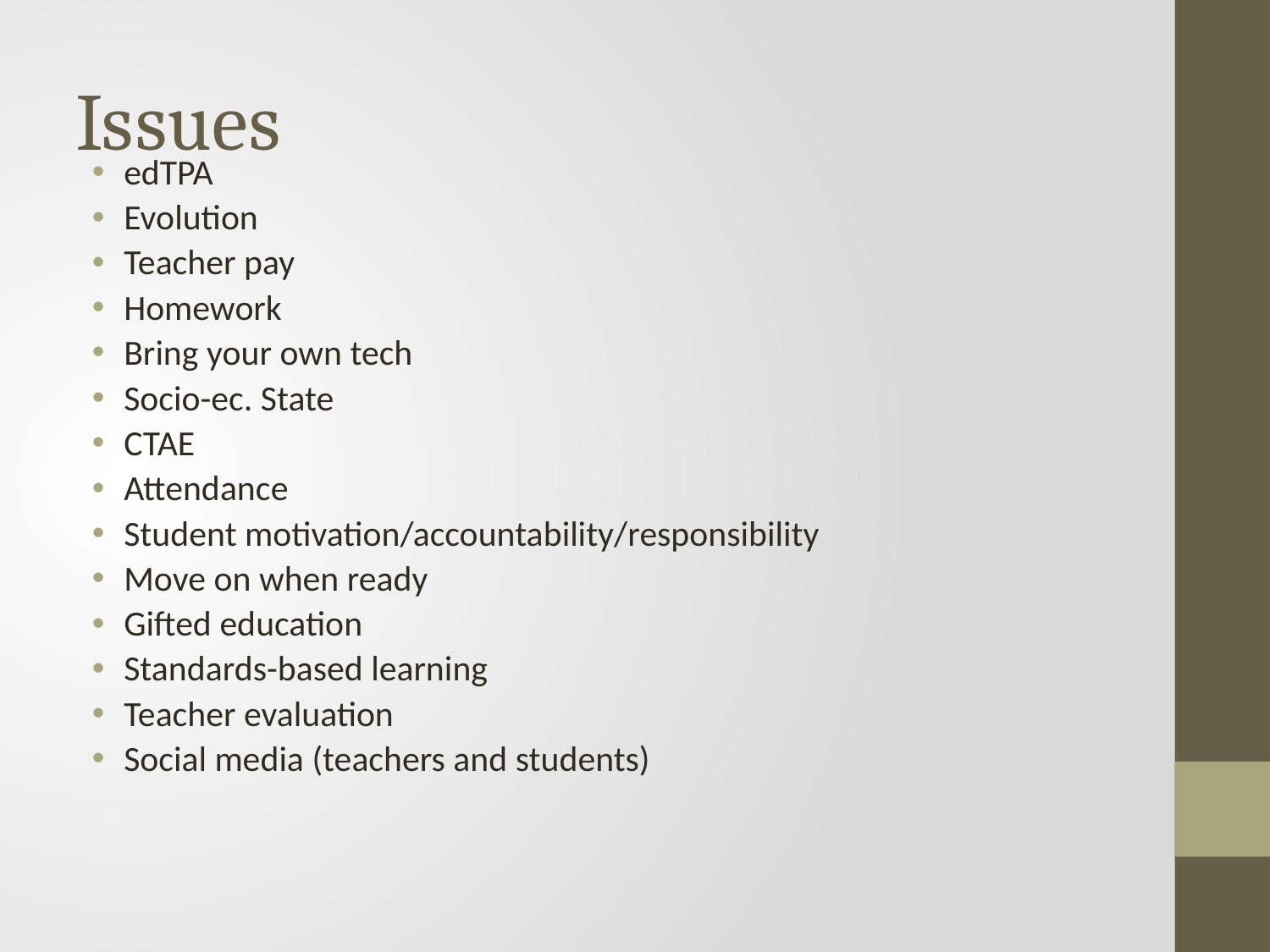

# Issues
edTPA
Evolution
Teacher pay
Homework
Bring your own tech
Socio-ec. State
CTAE
Attendance
Student motivation/accountability/responsibility
Move on when ready
Gifted education
Standards-based learning
Teacher evaluation
Social media (teachers and students)